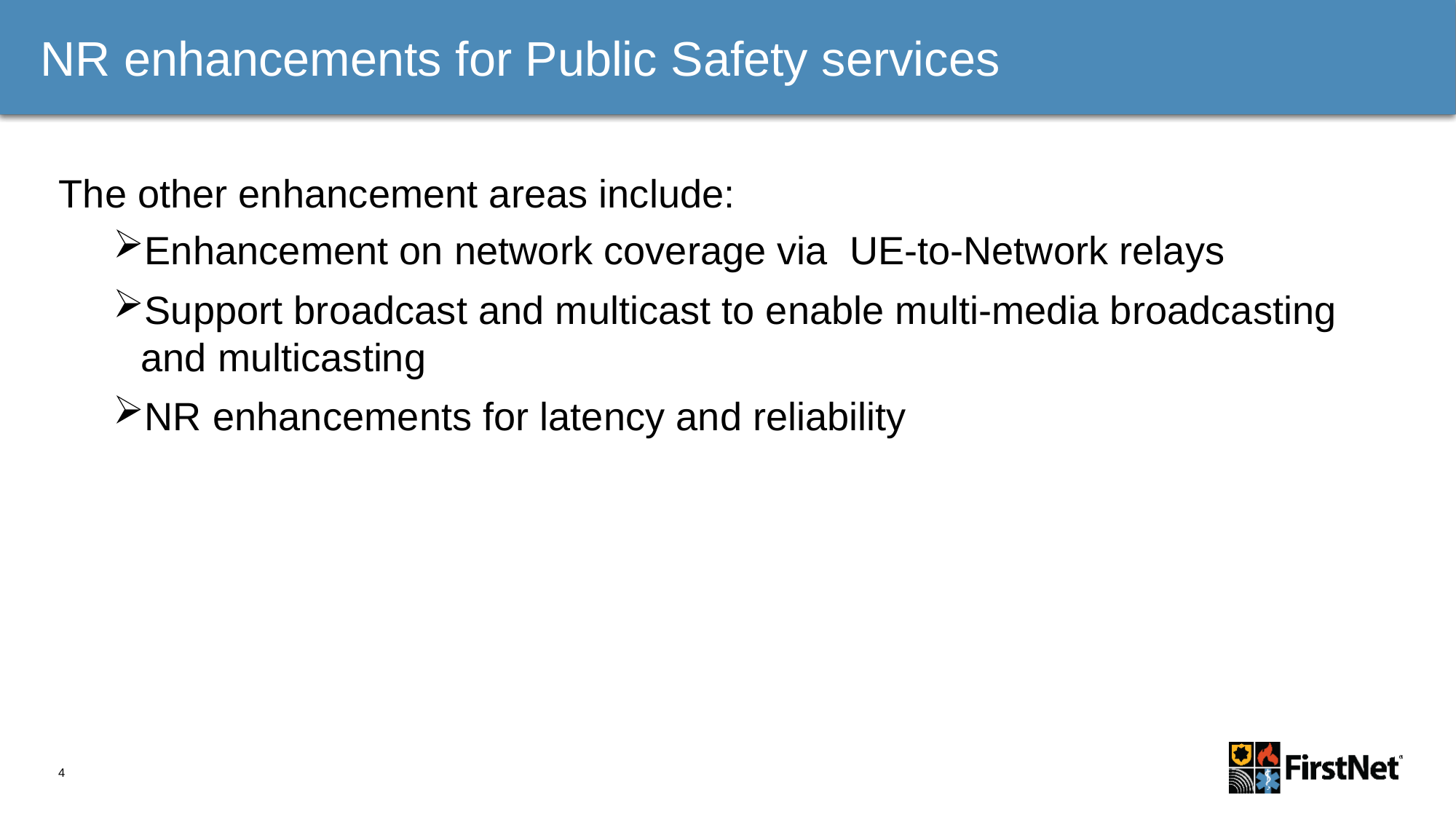

# NR enhancements for Public Safety services
The other enhancement areas include:
Enhancement on network coverage via  UE-to-Network relays
Support broadcast and multicast to enable multi-media broadcasting and multicasting
NR enhancements for latency and reliability

4